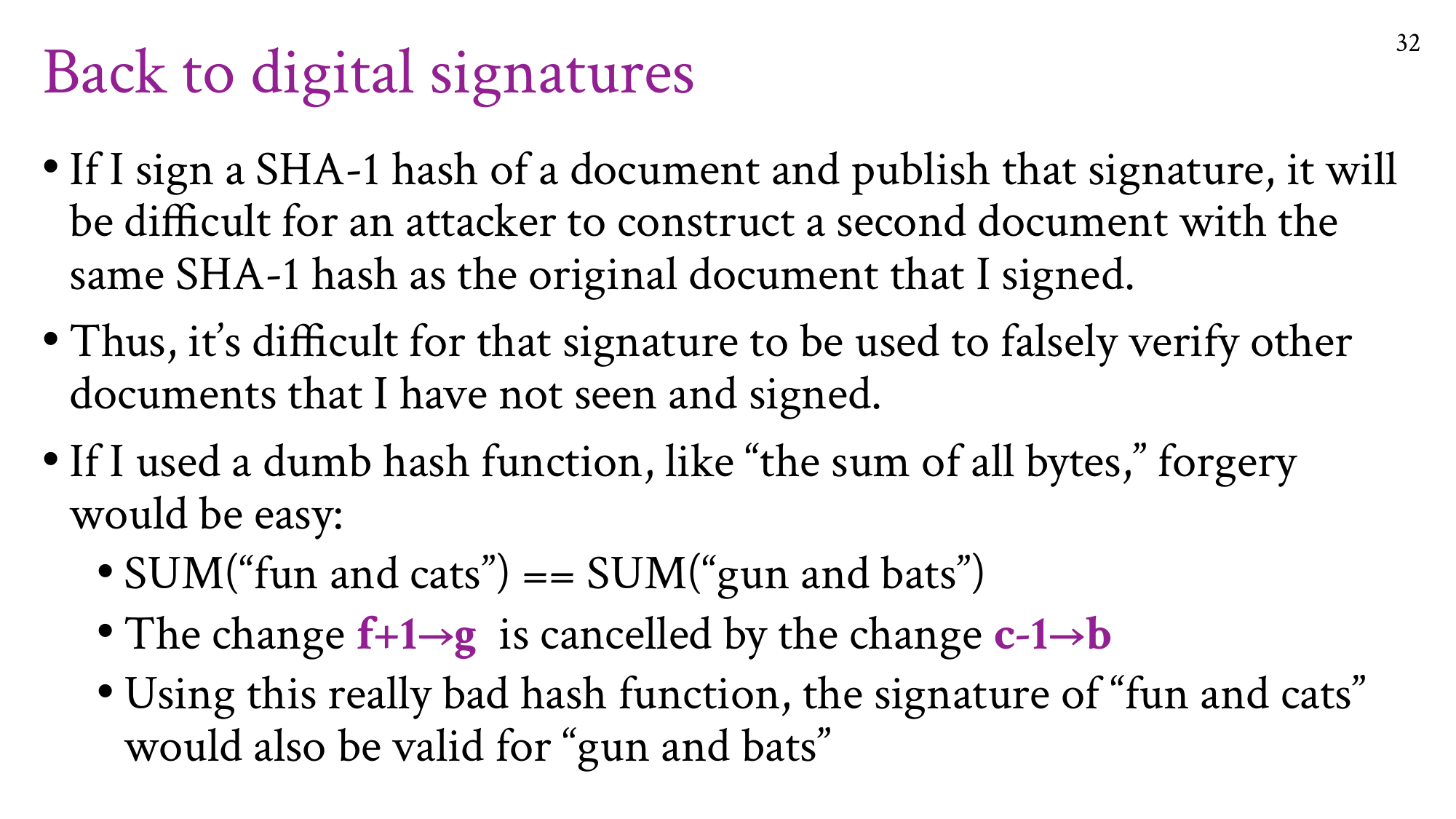

# Back to digital signatures
If I sign a SHA-1 hash of a document and publish that signature, it will be difficult for an attacker to construct a second document with the same SHA-1 hash as the original document that I signed.
Thus, it’s difficult for that signature to be used to falsely verify other documents that I have not seen and signed.
If I used a dumb hash function, like “the sum of all bytes,” forgery would be easy:
SUM(“fun and cats”) == SUM(“gun and bats”)
The change f+1→g  is cancelled by the change c-1→b
Using this really bad hash function, the signature of “fun and cats” would also be valid for “gun and bats”